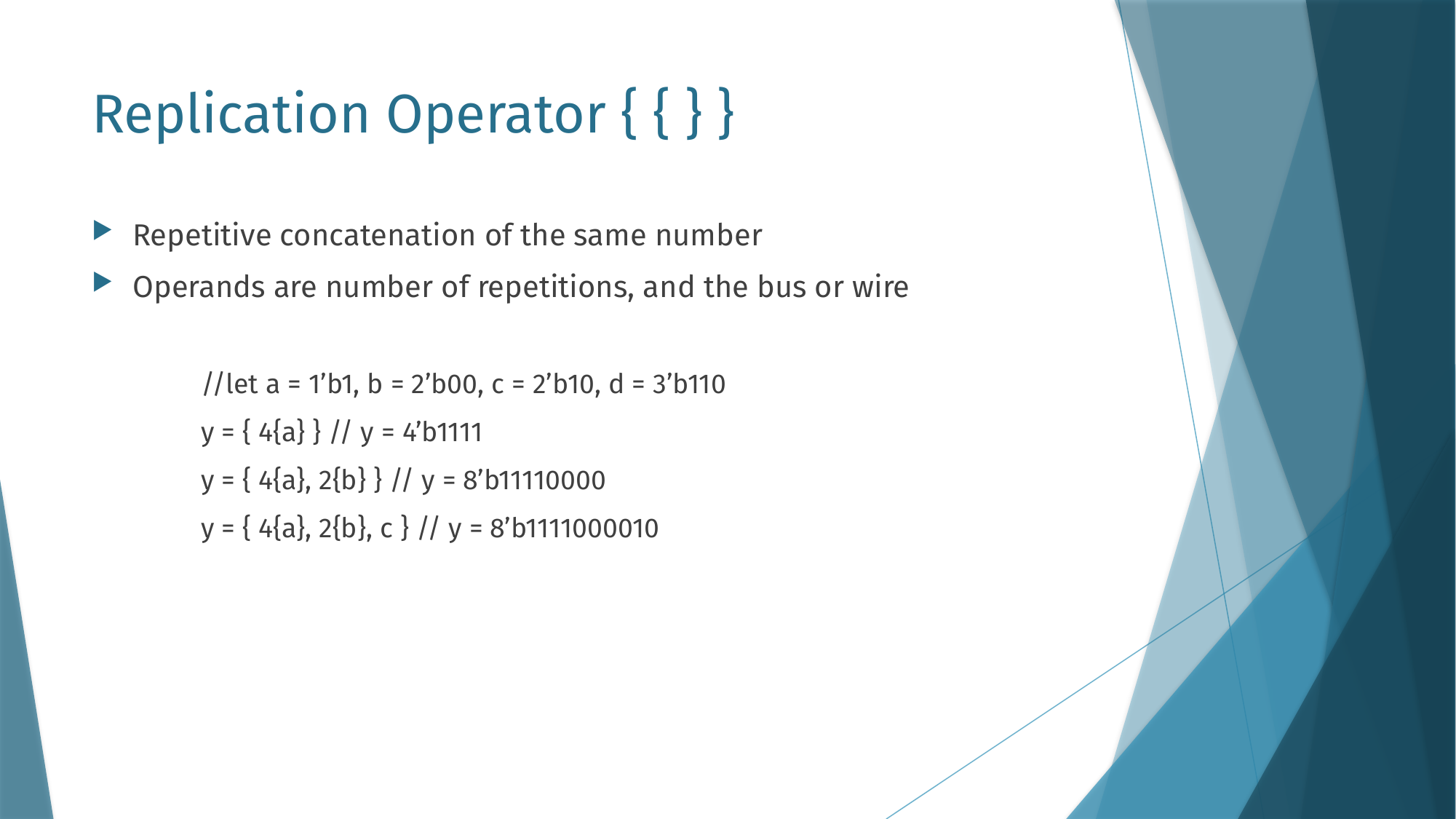

# Replication Operator { { } }
Repetitive concatenation of the same number
Operands are number of repetitions, and the bus or wire

//let a = 1’b1, b = 2’b00, c = 2’b10, d = 3’b110
y = { 4{a} } // y = 4’b1111
y = { 4{a}, 2{b} } // y = 8’b11110000
y = { 4{a}, 2{b}, c } // y = 8’b1111000010